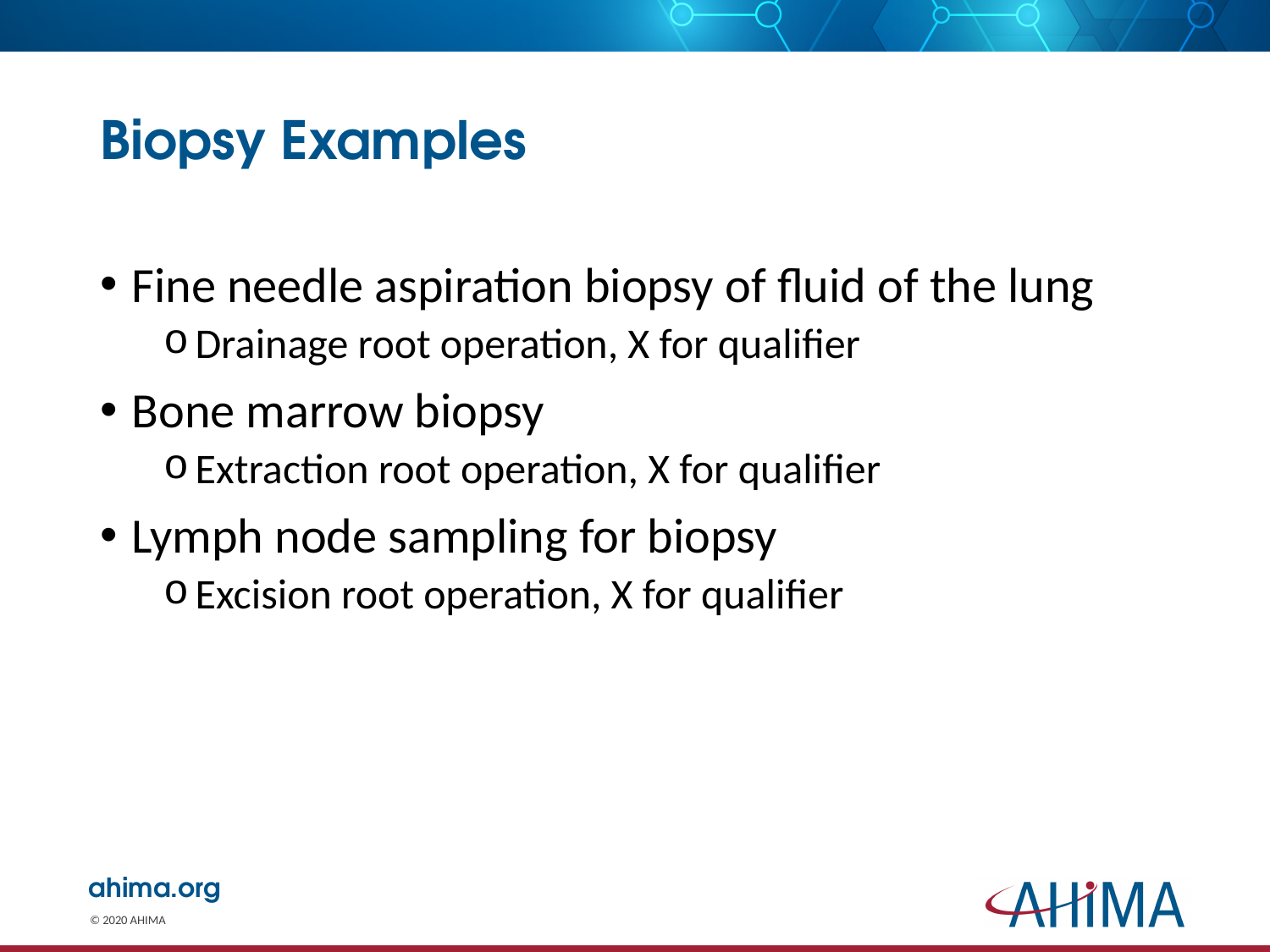

# Biopsy Examples
Fine needle aspiration biopsy of fluid of the lung
Drainage root operation, X for qualifier
Bone marrow biopsy
Extraction root operation, X for qualifier
Lymph node sampling for biopsy
Excision root operation, X for qualifier